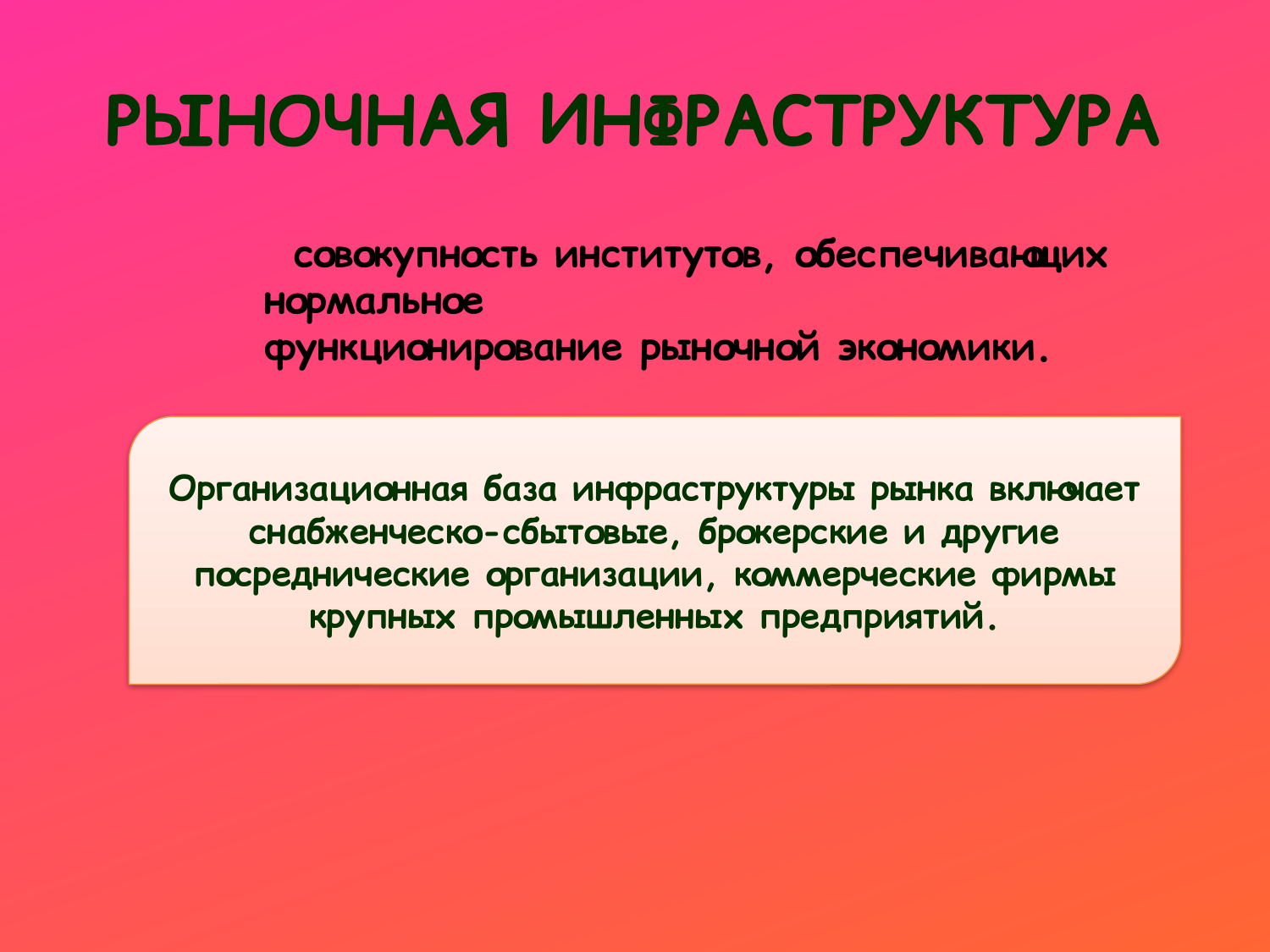

# РЫНОЧНАЯ ИНФРАСТРУКТУРА
        совокупность институтов, обеспечивающих нормальное                                   функционирование рыночной экономики.

Организационная база инфраструктуры рынка включает снабженческо-сбытовые, брокерские и другие посреднические организации, коммерческие фирмы крупных промышленных предприятий.